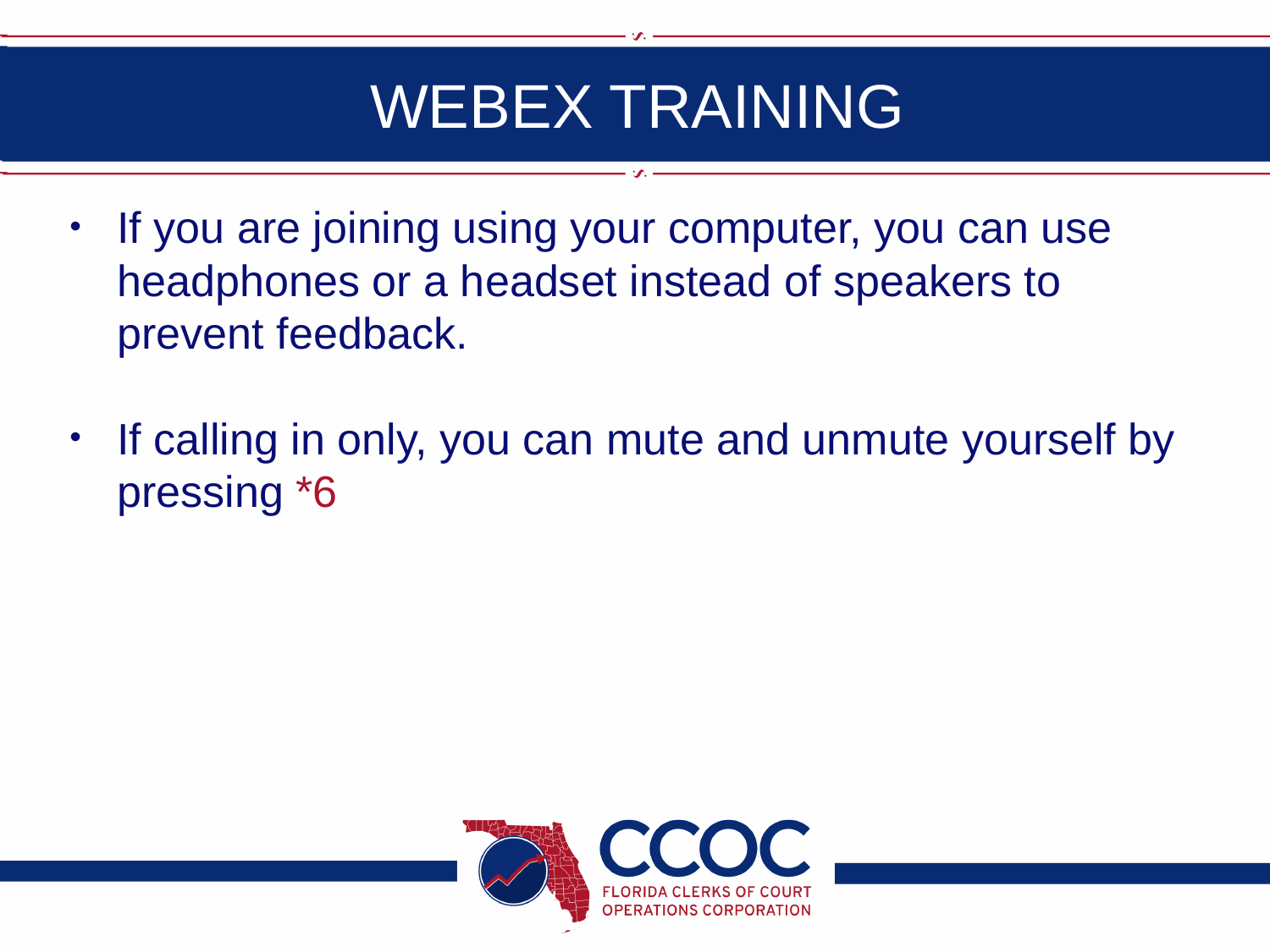

# WEBEX TRAINING
If you are joining using your computer, you can use headphones or a headset instead of speakers to prevent feedback.
If calling in only, you can mute and unmute yourself by pressing *6